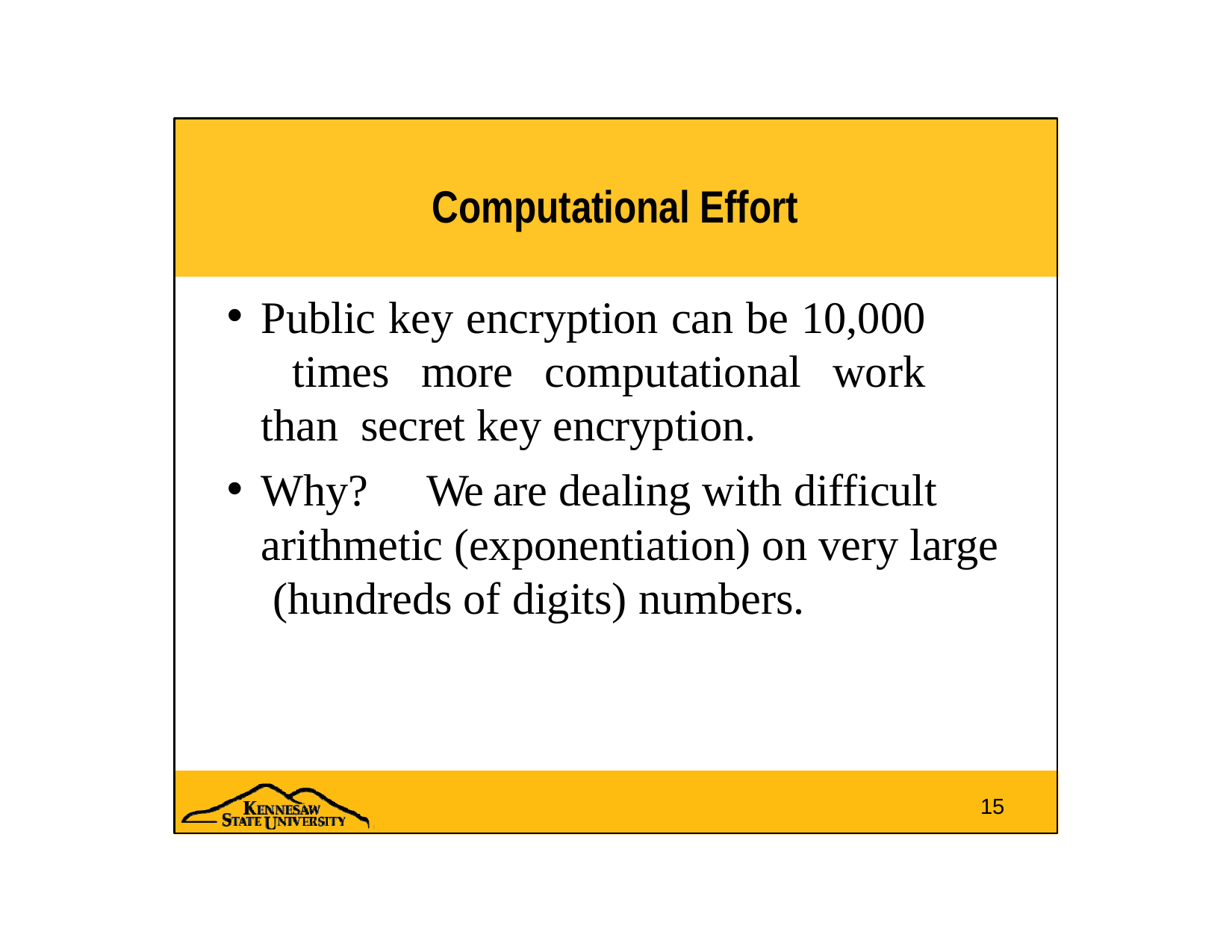

# Computational Effort
Public key encryption can be 10,000  times more computational work than  secret key encryption.
Why?	We are dealing with difficult  arithmetic (exponentiation) on very large  (hundreds of digits) numbers.

15